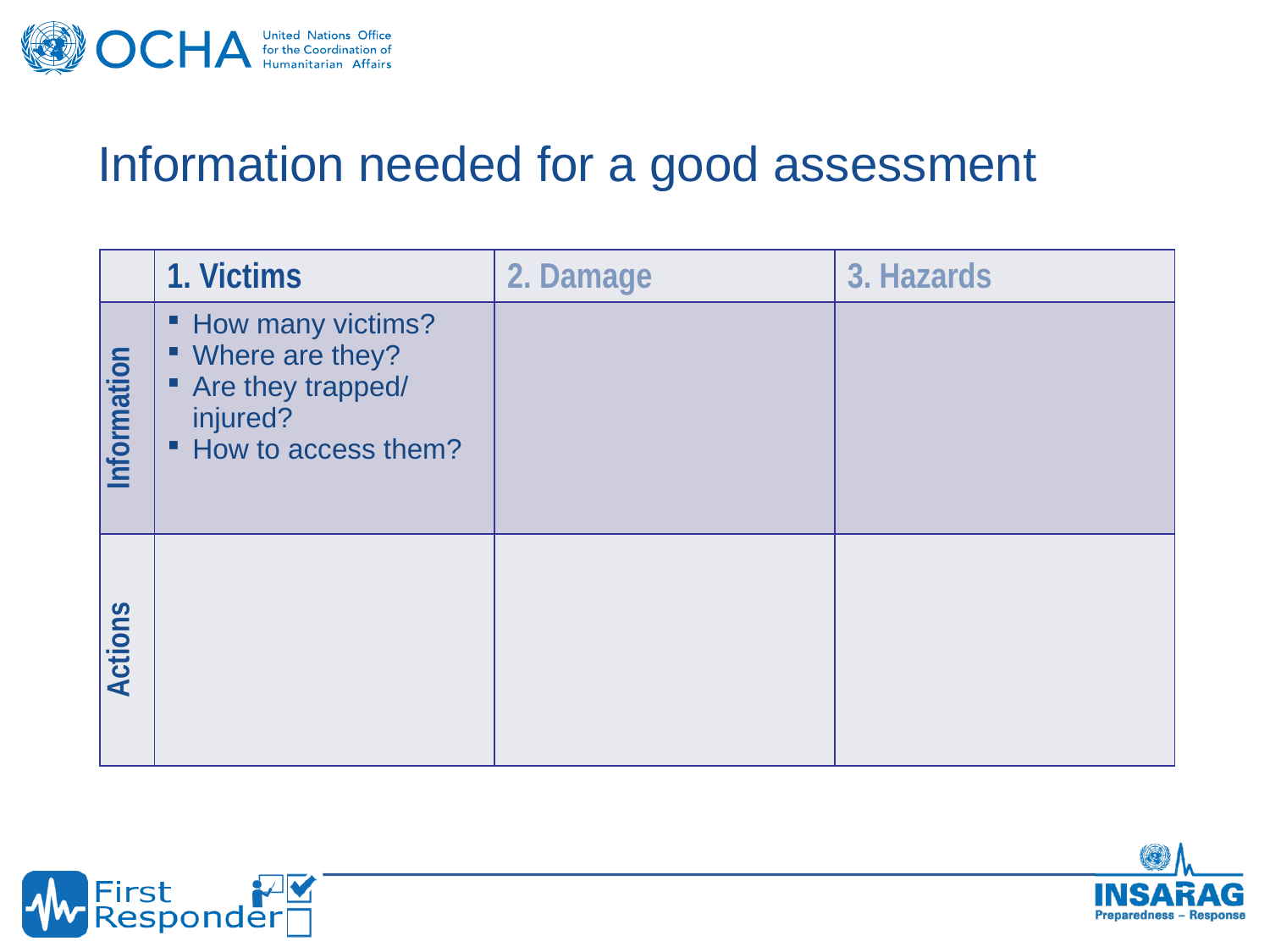

Information needed for a good assessment
|  | 1. Victims | 2. Damage | 3. Hazards |
| --- | --- | --- | --- |
| Information | How many victims? Where are they? Are they trapped/ injured? How to access them? |  |  |
| Actions |  |  |  |